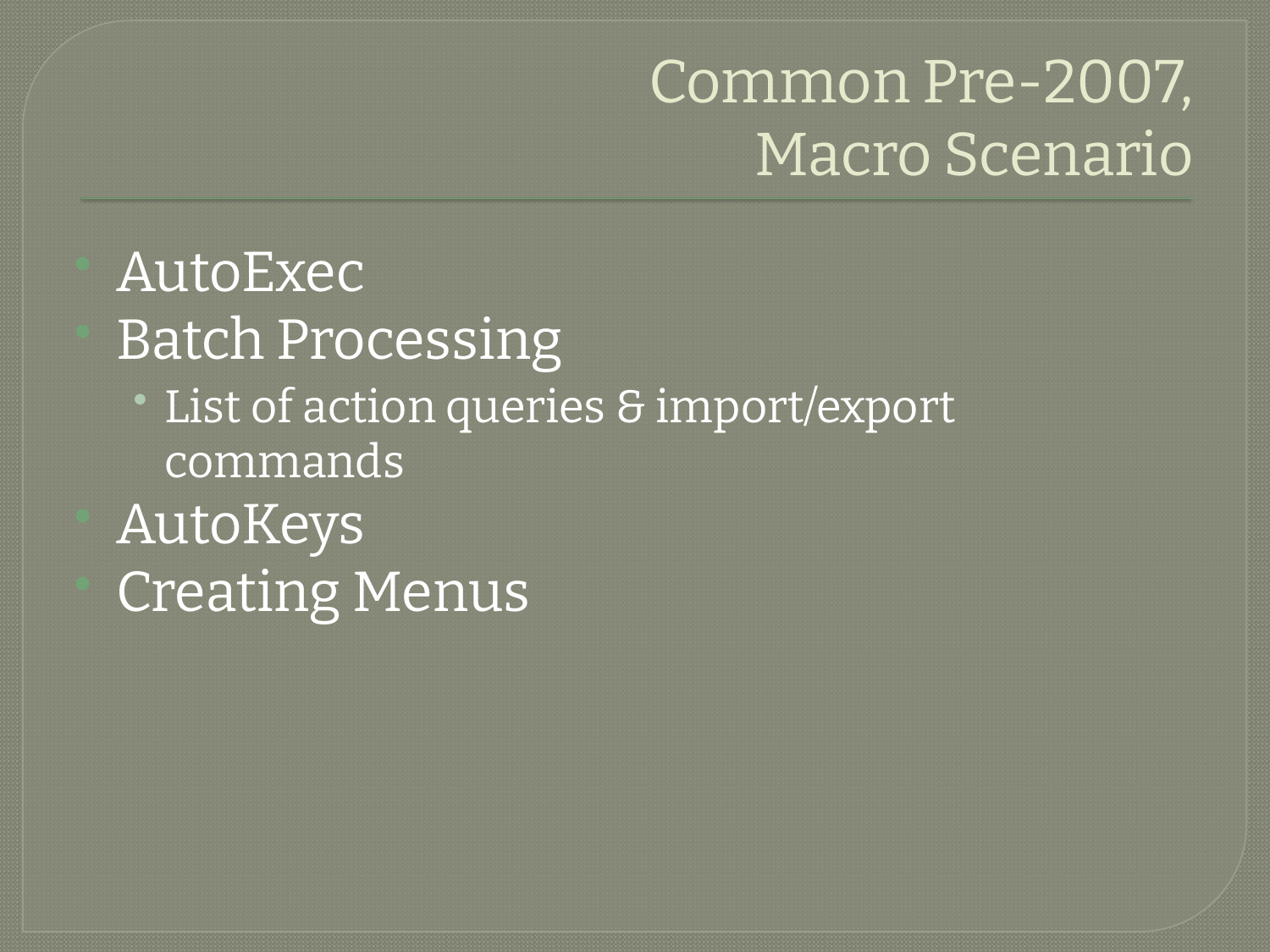

# Common Pre-2007, Macro Scenario
AutoExec
Batch Processing
List of action queries & import/export commands
AutoKeys
Creating Menus